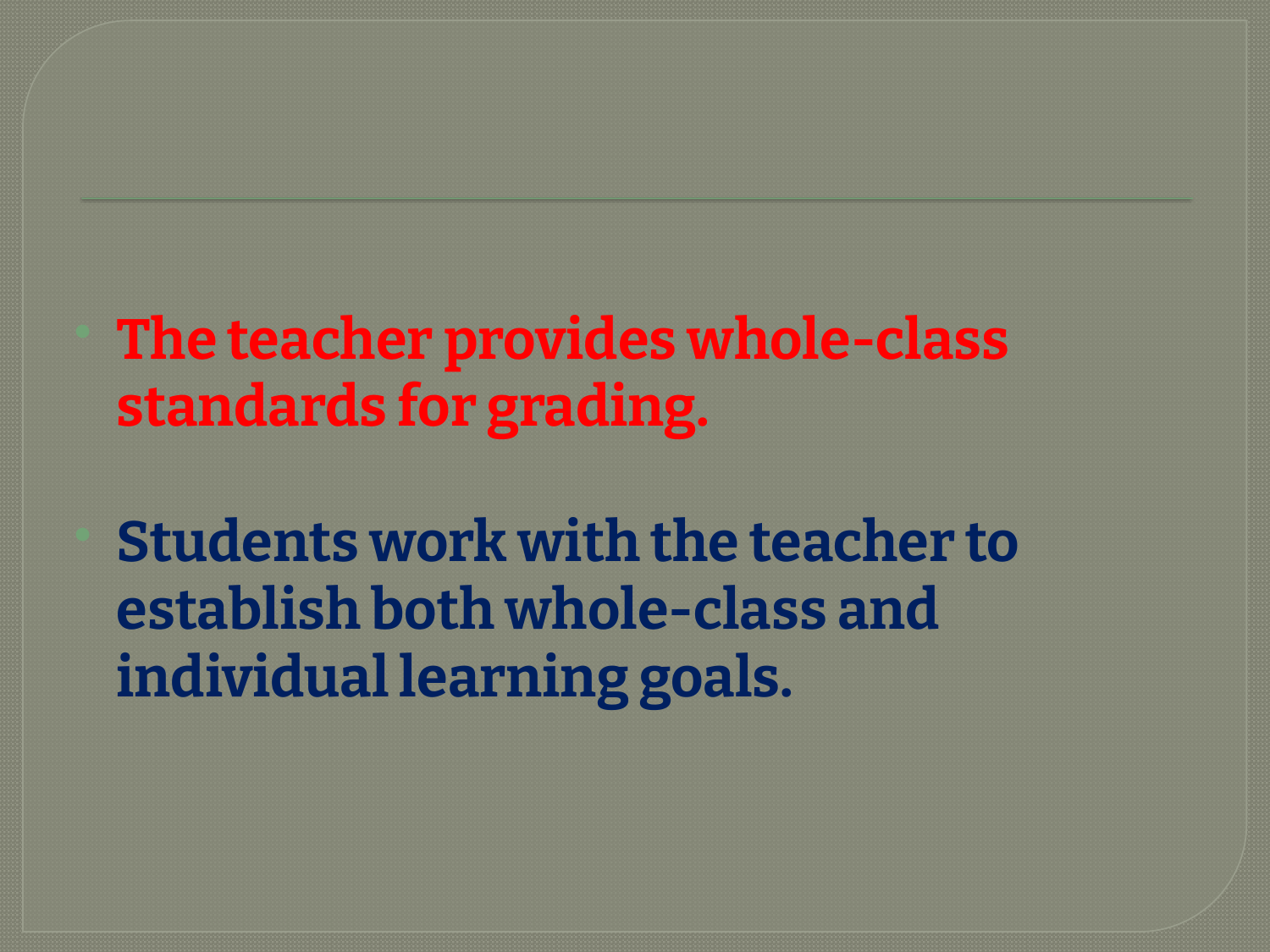

#

The teacher provides whole-class standards for grading.

Students work with the teacher to establish both whole-class and individual learning goals.